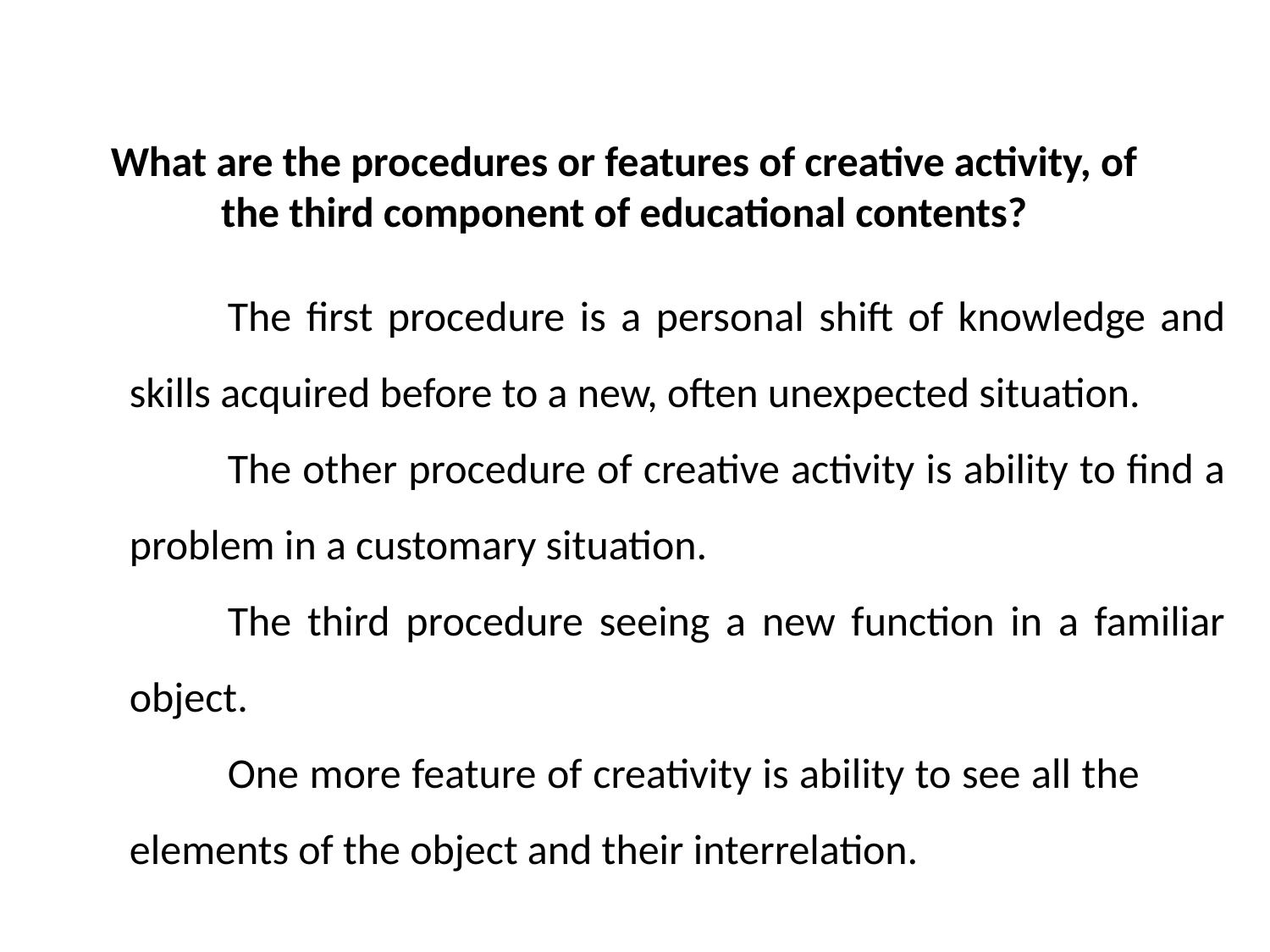

# What are the procedures or features of creative activity, of the third component of educational contents?
The first procedure is a personal shift of knowledge and skills acquired before to a new, often unexpected situation.
The other procedure of creative activity is ability to find a problem in a customary situation.
The third procedure seeing a new function in a familiar object.
One more feature of creativity is ability to see all the elements of the object and their interrelation.